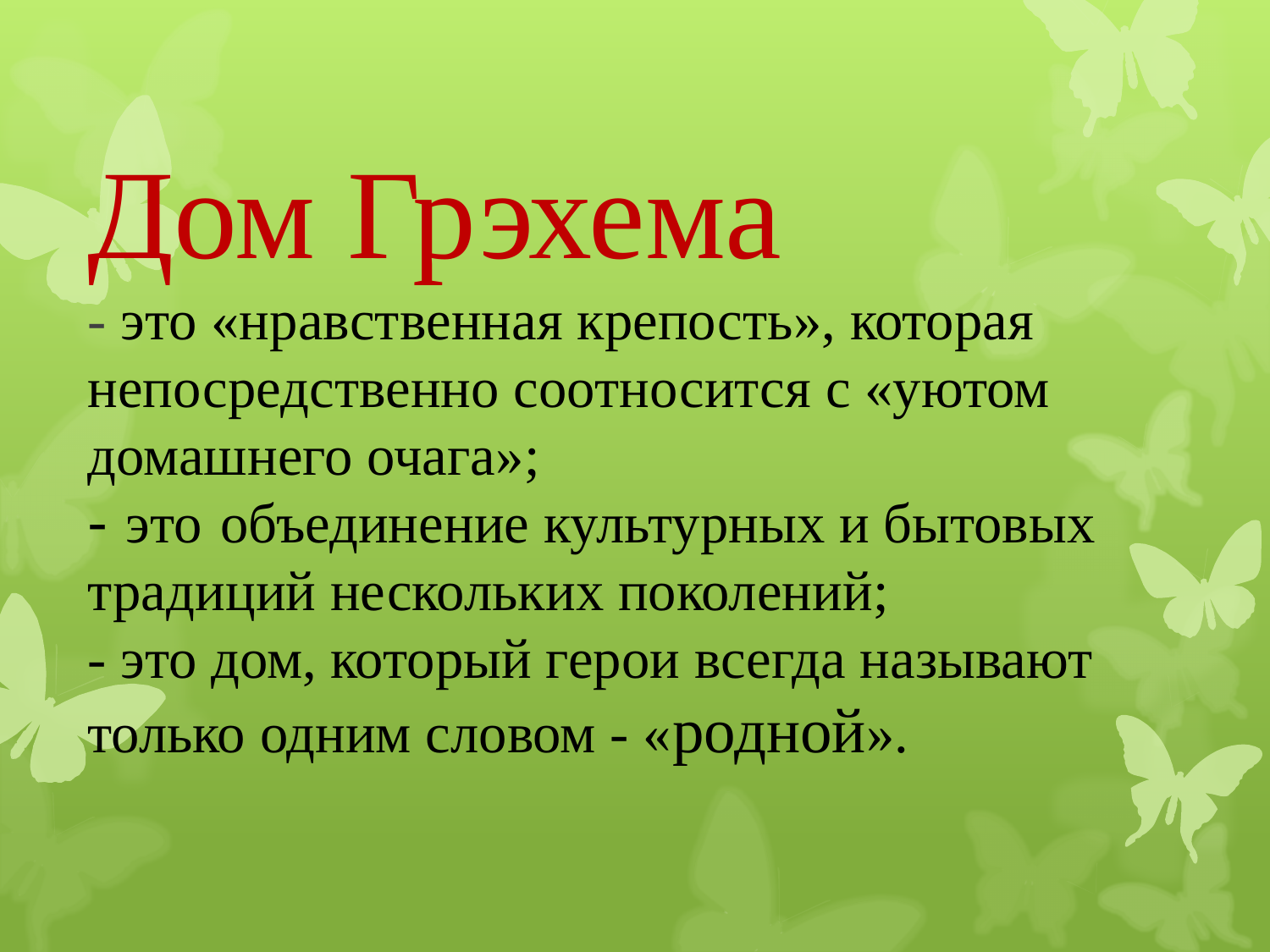

# Дом Грэхема - это «нравственная крепость», которая непосредственно соотносится с «уютом домашнего очага»; - это объединение культурных и бытовых традиций нескольких поколений; - это дом, который герои всегда называют только одним словом - «родной».